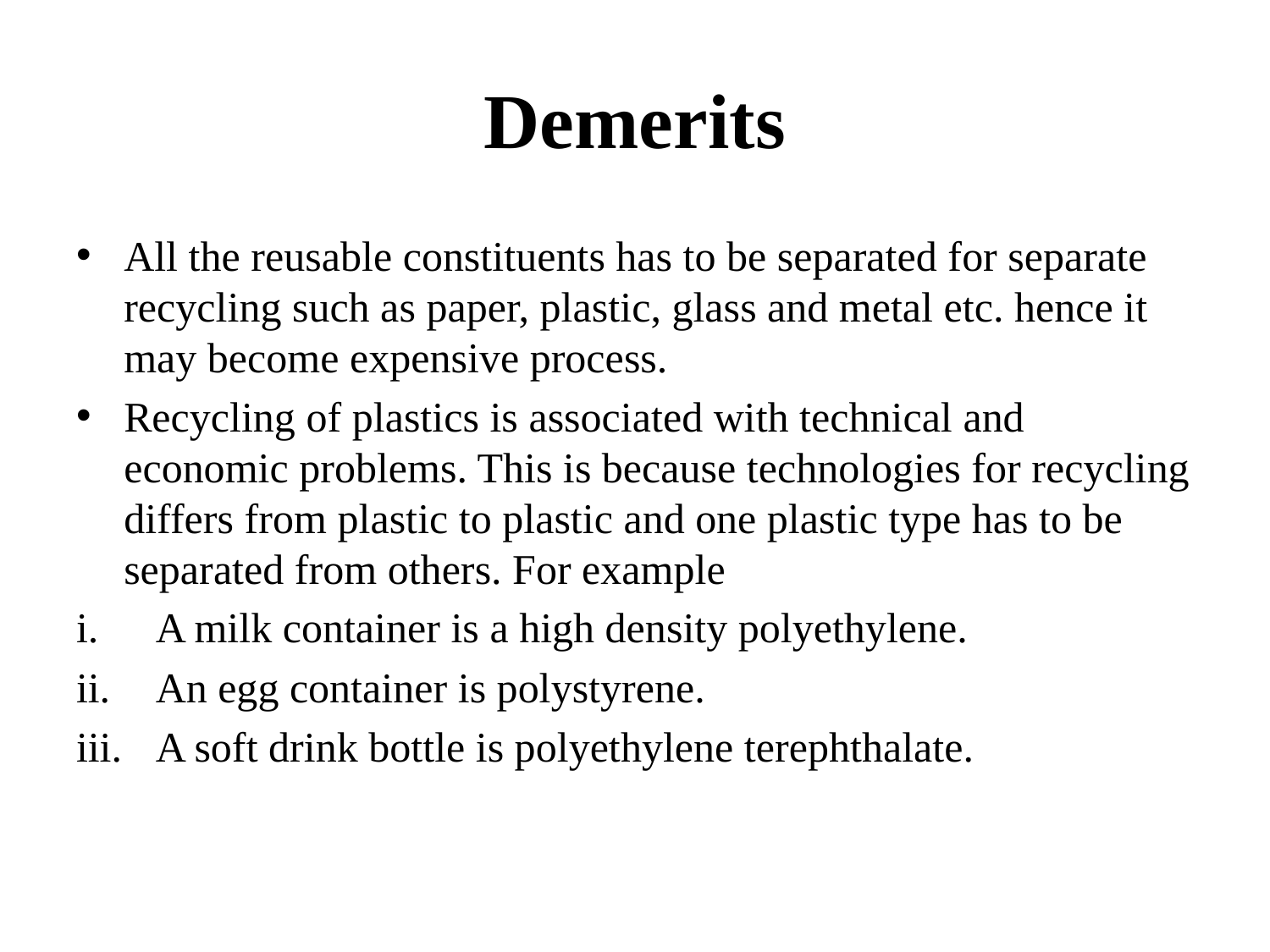

# Demerits
All the reusable constituents has to be separated for separate recycling such as paper, plastic, glass and metal etc. hence it may become expensive process.
Recycling of plastics is associated with technical and economic problems. This is because technologies for recycling differs from plastic to plastic and one plastic type has to be separated from others. For example
A milk container is a high density polyethylene.
An egg container is polystyrene.
A soft drink bottle is polyethylene terephthalate.